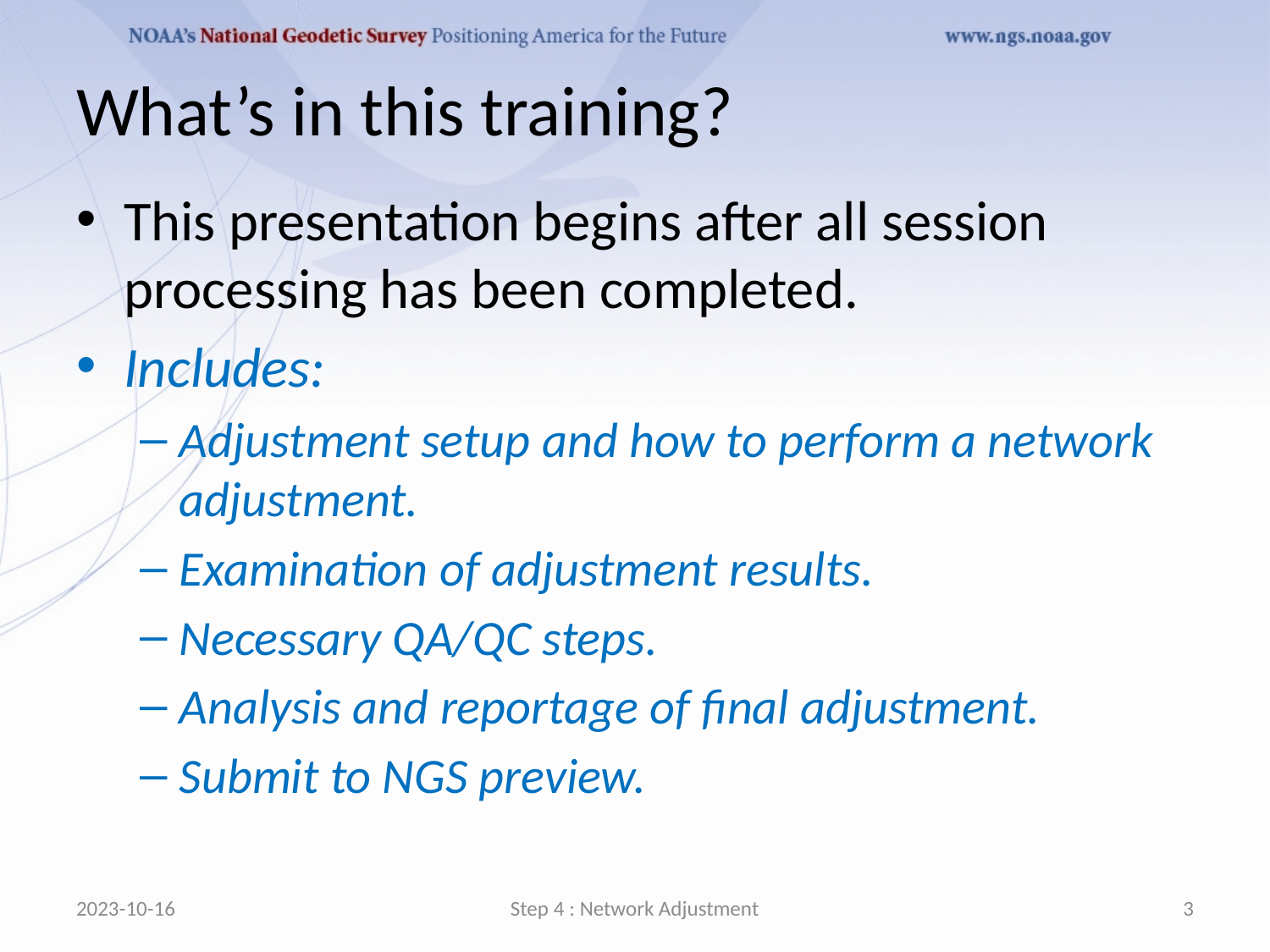

# What’s in this training?
This presentation begins after all session processing has been completed.
Includes:
Adjustment setup and how to perform a network adjustment.
Examination of adjustment results.
Necessary QA/QC steps.
Analysis and reportage of final adjustment.
Submit to NGS preview.

2023-10-16
Step 4 : Network Adjustment
3